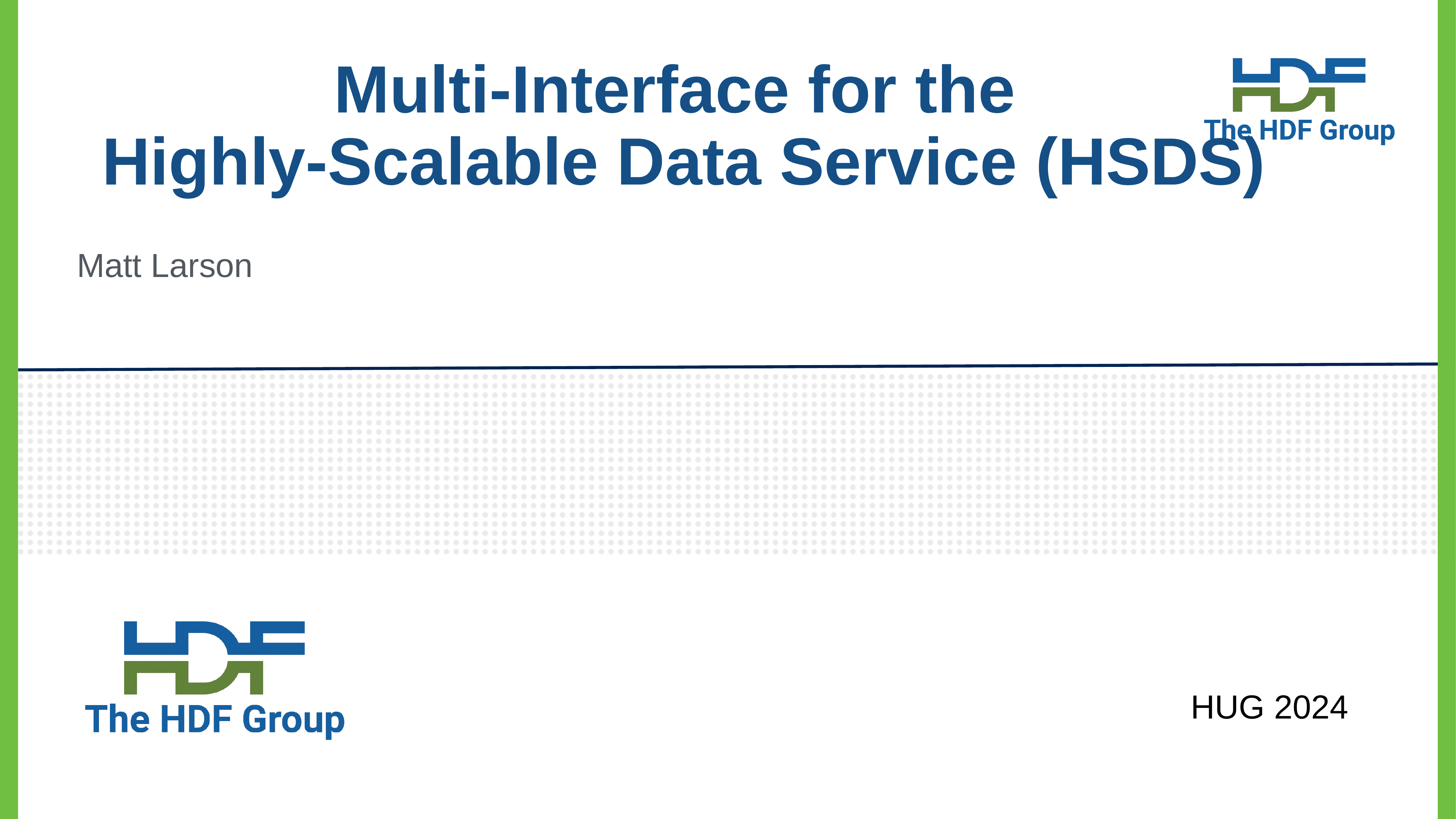

# Multi-Interface for the Highly-Scalable Data Service (HSDS)
Matt Larson
HUG 2024